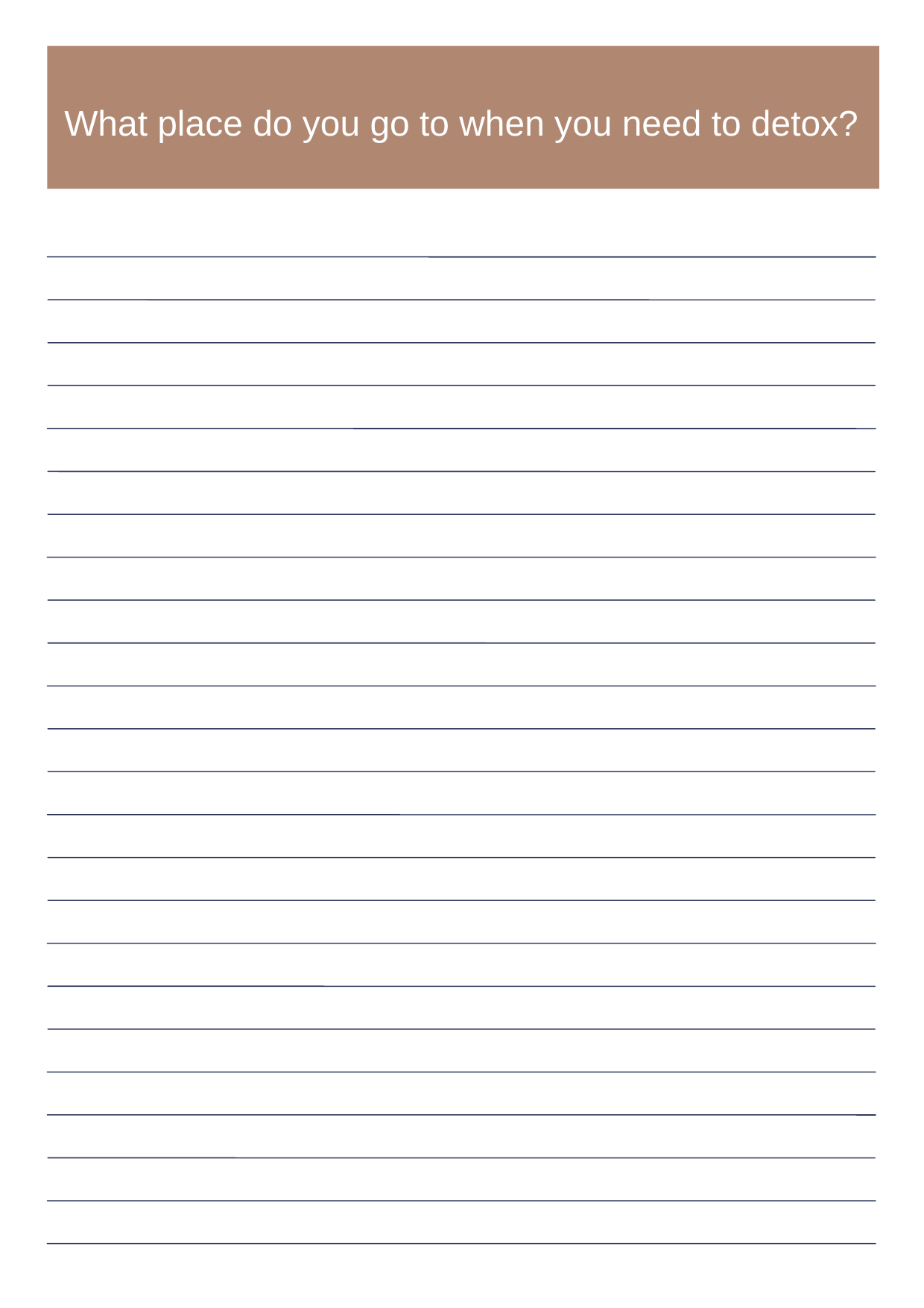

What place do you go to when you need to detox?